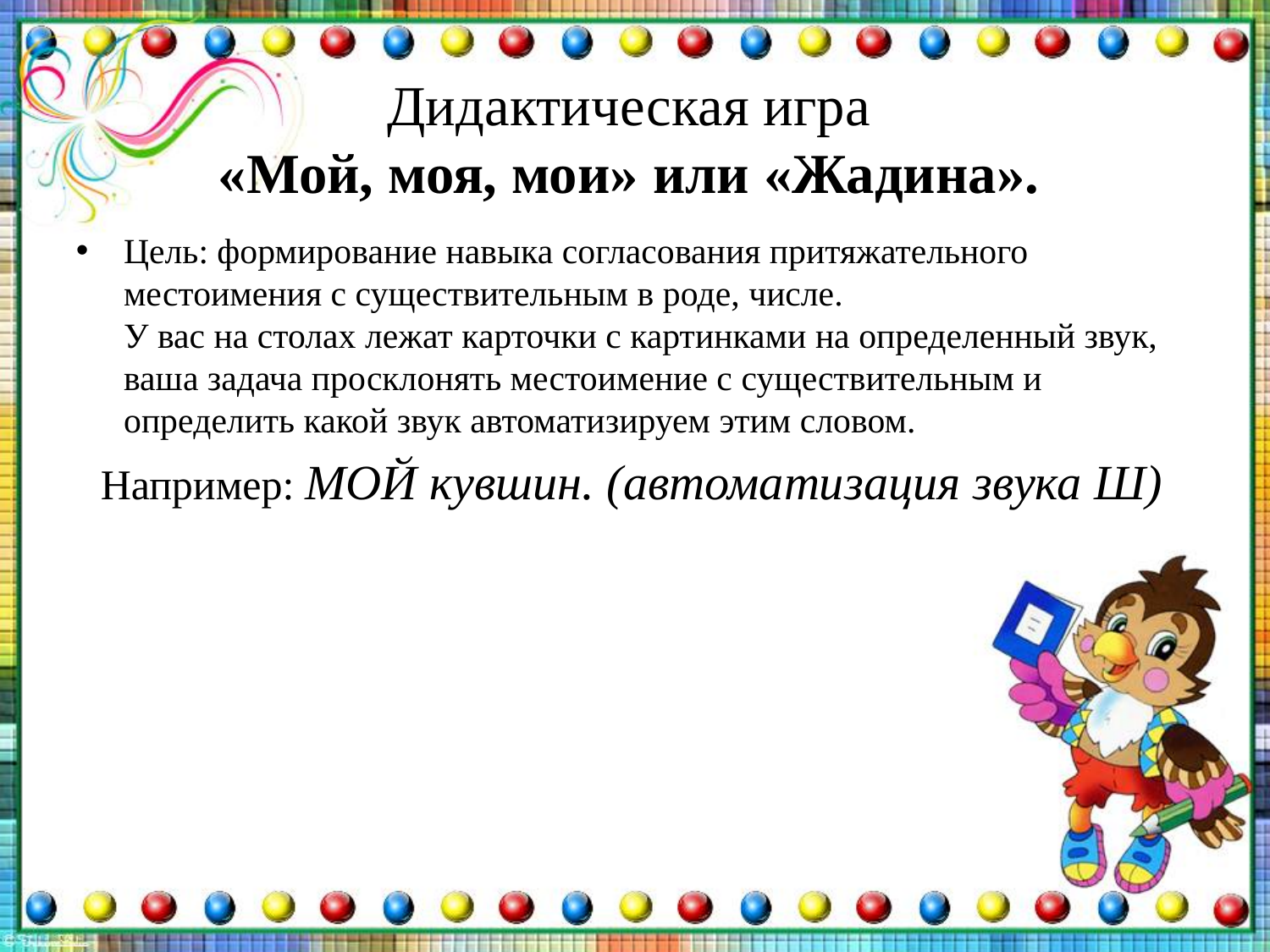

# Дидактическая игра «Мой, моя, мои» или «Жадина».
Цель: формирование навыка согласования притяжательного местоимения с существительным в роде, числе.
У вас на столах лежат карточки с картинками на определенный звук, ваша задача просклонять местоимение с существительным и определить какой звук автоматизируем этим словом.
  Например: МОЙ кувшин. (автоматизация звука Ш)